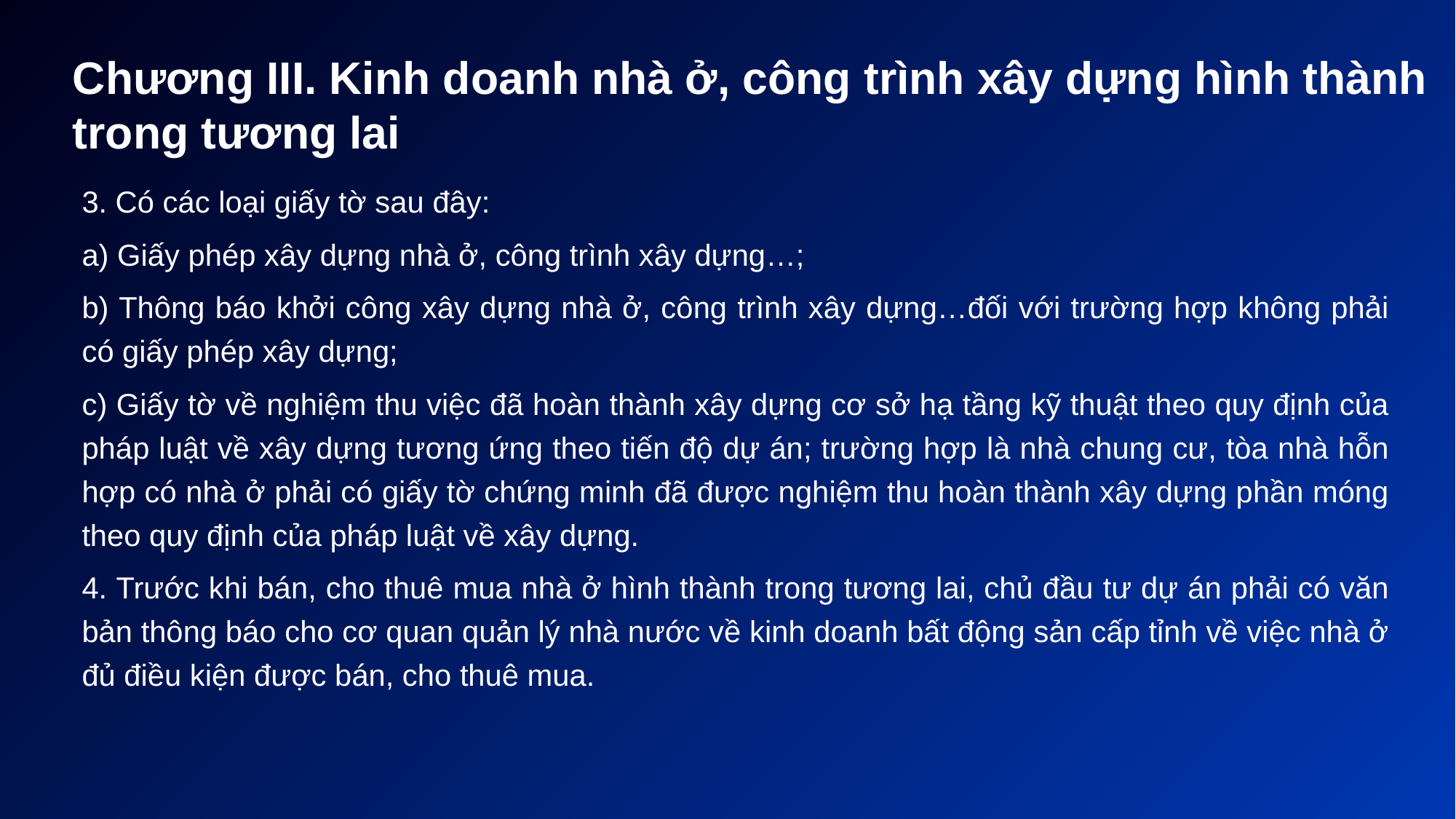

# Chương III. Kinh doanh nhà ở, công trình xây dựng hình thành trong tương lai
3. Có các loại giấy tờ sau đây:
a) Giấy phép xây dựng nhà ở, công trình xây dựng…;
b) Thông báo khởi công xây dựng nhà ở, công trình xây dựng…đối với trường hợp không phải có giấy phép xây dựng;
c) Giấy tờ về nghiệm thu việc đã hoàn thành xây dựng cơ sở hạ tầng kỹ thuật theo quy định của pháp luật về xây dựng tương ứng theo tiến độ dự án; trường hợp là nhà chung cư, tòa nhà hỗn hợp có nhà ở phải có giấy tờ chứng minh đã được nghiệm thu hoàn thành xây dựng phần móng theo quy định của pháp luật về xây dựng.
4. Trước khi bán, cho thuê mua nhà ở hình thành trong tương lai, chủ đầu tư dự án phải có văn bản thông báo cho cơ quan quản lý nhà nước về kinh doanh bất động sản cấp tỉnh về việc nhà ở đủ điều kiện được bán, cho thuê mua.